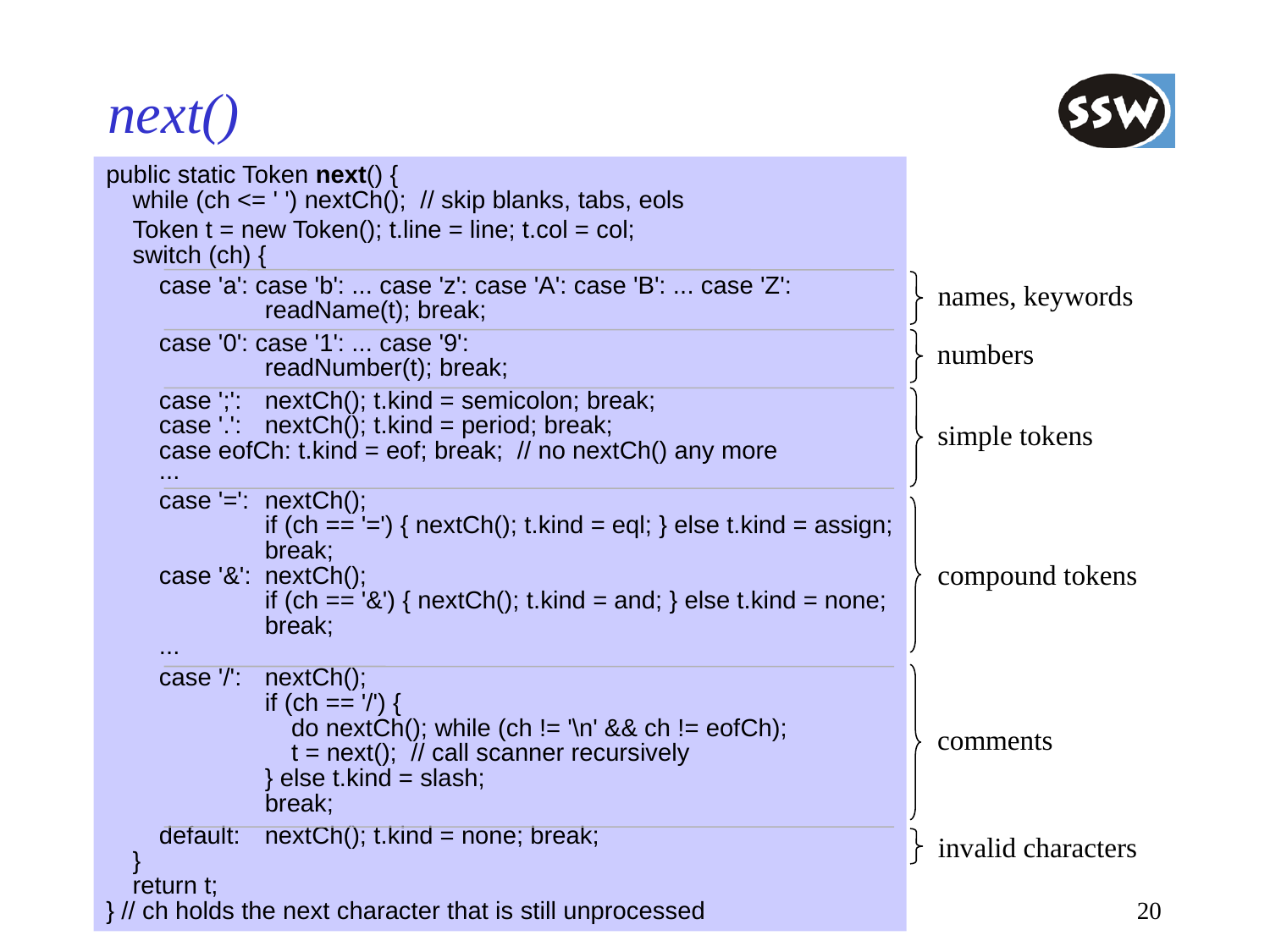

# next()
public static Token next() {
	while (ch <= ' ') nextCh();  // skip blanks, tabs, eols
	Token t = new Token(); t.line = line; t.col = col;
	switch (ch) {
		case 'a': case 'b': ... case 'z': case 'A': case 'B': ... case 'Z':
				readName(t); break;
		case '0': case '1': ... case '9':
				readNumber(t); break;
		case ';': 	nextCh(); t.kind = semicolon; break;
		case '.': 	nextCh(); t.kind = period; break;
		case eofCh: t.kind = eof; break;  // no nextCh() any more
		...
		case '=':	nextCh();
				if (ch == '=') { nextCh(); t.kind = eql; } else t.kind = assign;
				break;
		case '&':	nextCh();
				if (ch == '&') { nextCh(); t.kind = and; } else t.kind = none;
				break;
		...
		case '/':	nextCh();
				if (ch == '/') {
					do nextCh(); while (ch != '\n' && ch != eofCh);
					t = next();  // call scanner recursively
				} else t.kind = slash;
				break;
		default:	nextCh(); t.kind = none; break;
	}
	return t;
} // ch holds the next character that is still unprocessed

names, keywords

numbers

simple tokens

compound tokens

comments
invalid characters

20